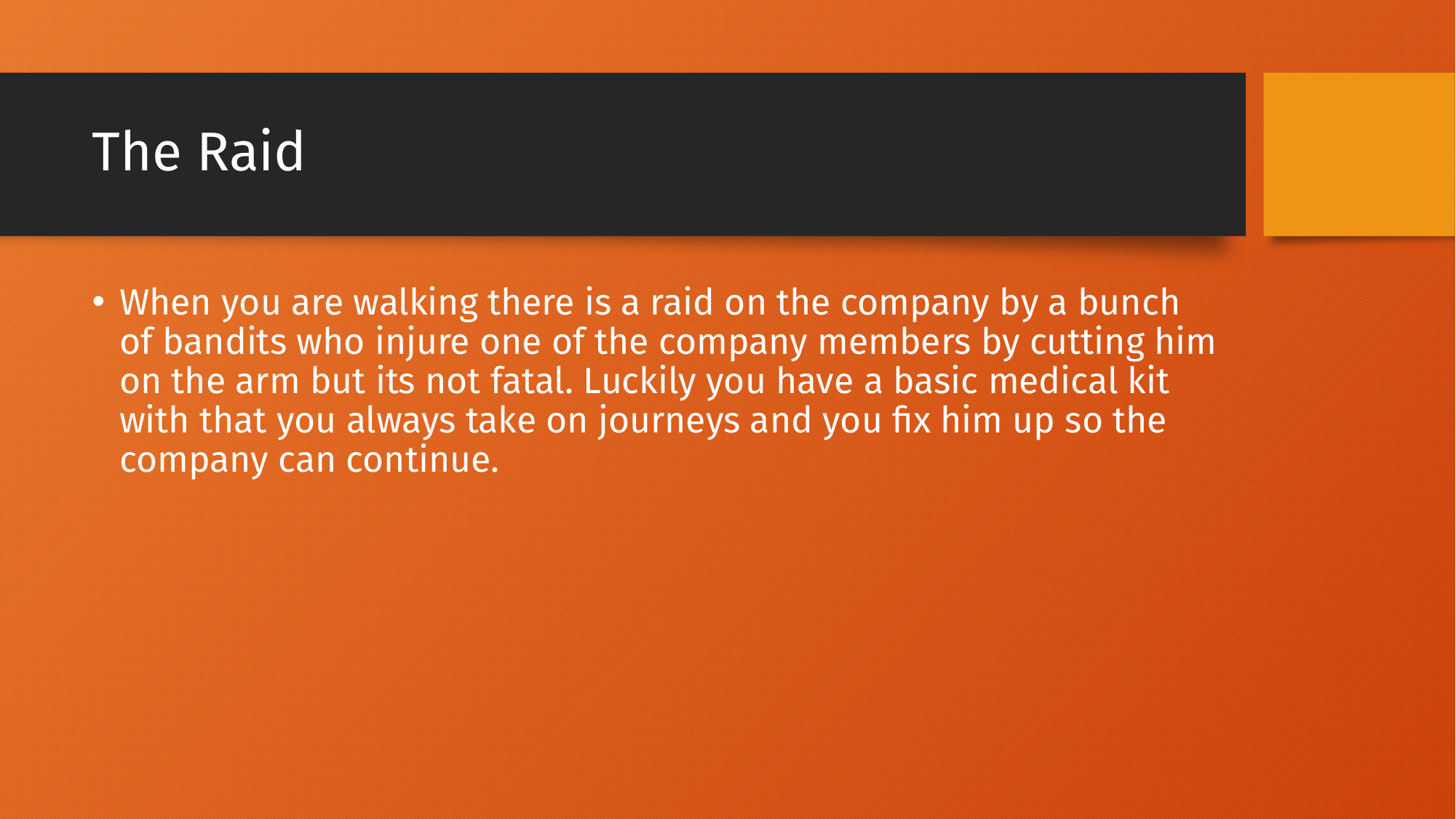

# The Raid
When you are walking there is a raid on the company by a bunch of bandits who injure one of the company members by cutting him on the arm but its not fatal. Luckily you have a basic medical kit with that you always take on journeys and you fix him up so the company can continue.